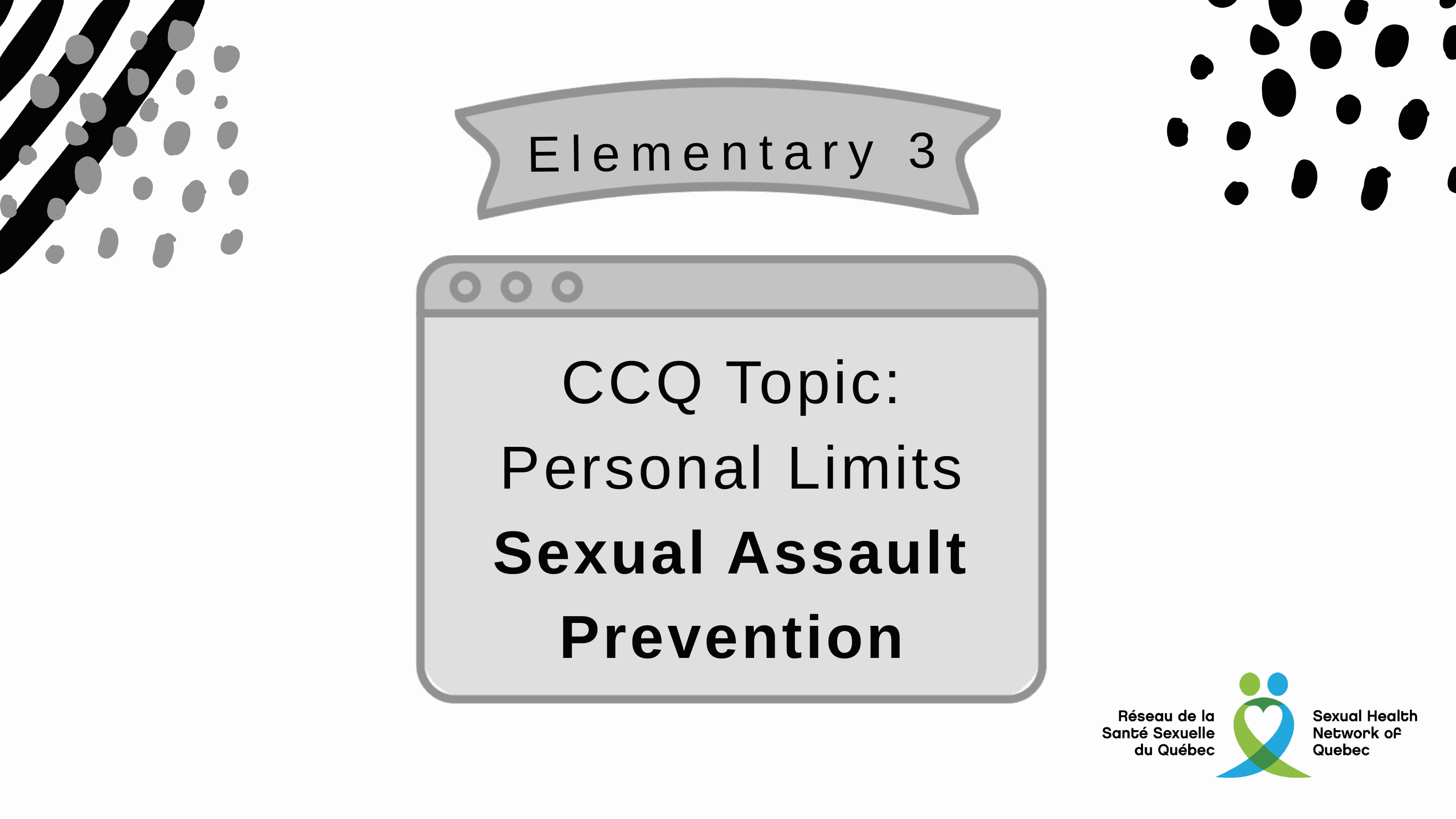

Elementary 3

CCQ Topic:
Personal Limits
Sexual Assault Prevention